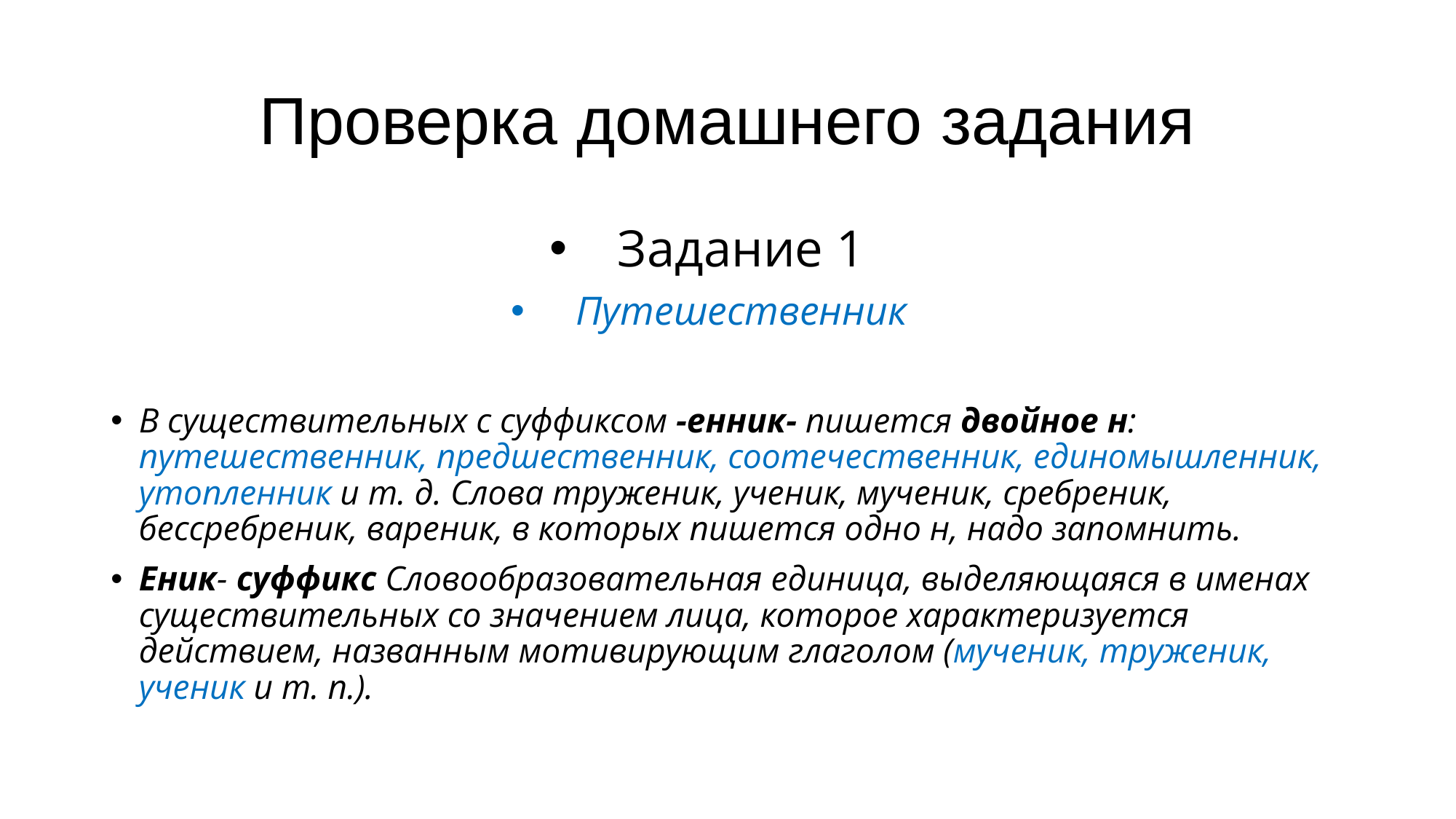

# Проверка домашнего задания
Задание 1
Путешественник

В существительных с суффиксом -енник- пишется двойное н: путешественник, предшественник, соотечественник, единомышленник, утопленник и т. д. Слова труженик, ученик, мученик, сребреник, бессребреник, вареник, в которых пишется одно н, надо запомнить.
Еник- суффикс Словообразовательная единица, выделяющаяся в именах существительных со значением лица, которое характеризуется действием, названным мотивирующим глаголом (мученик, труженик, ученик и т. п.).